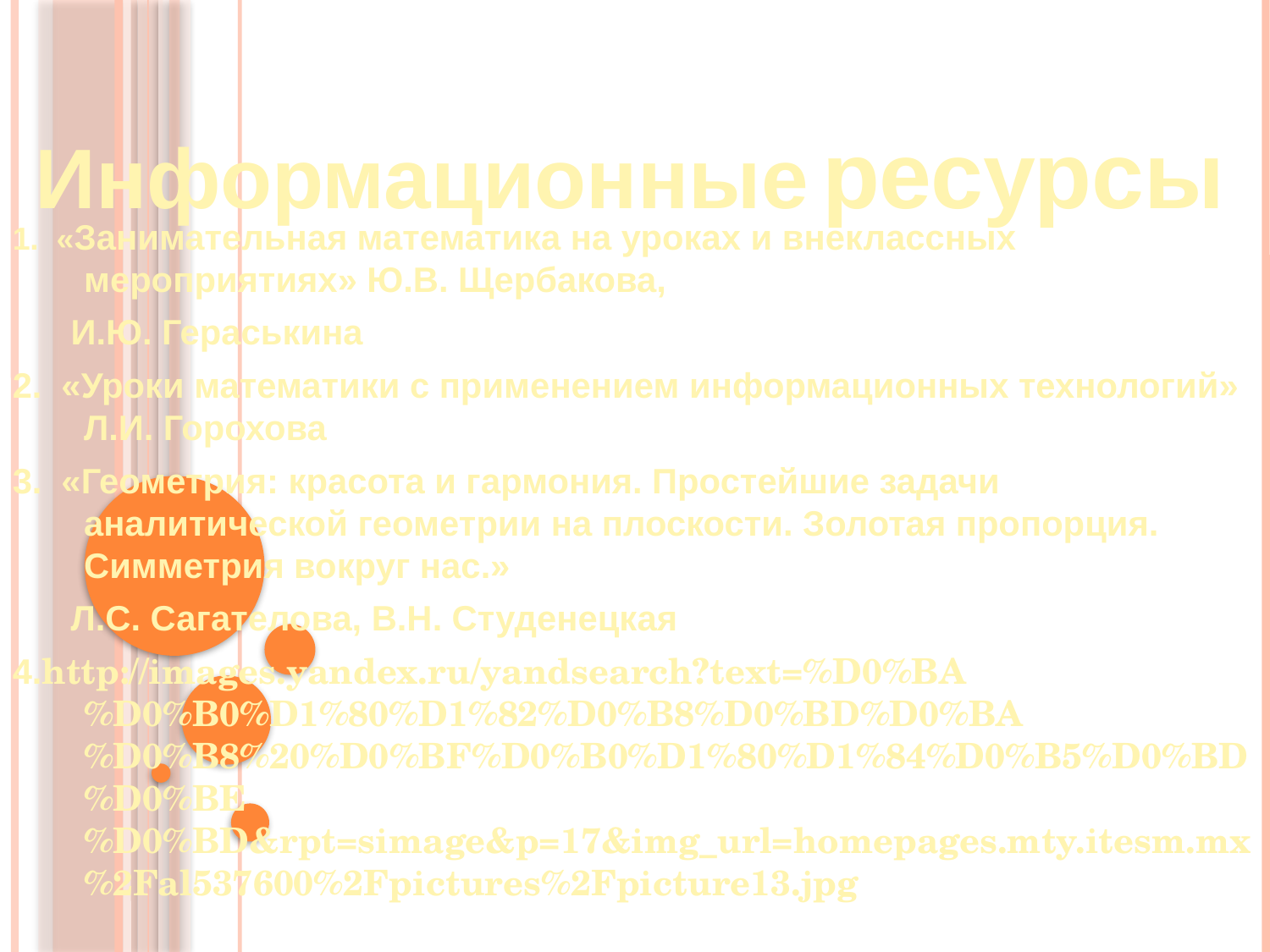

# Информационные ресурсы
1.  «Занимательная математика на уроках и внеклассных мероприятиях» Ю.В. Щербакова,
      И.Ю. Гераськина
2.  «Уроки математики с применением информационных технологий» Л.И. Горохова
3.  «Геометрия: красота и гармония. Простейшие задачи аналитической геометрии на плоскости. Золотая пропорция. Симметрия вокруг нас.»
      Л.С. Сагателова, В.Н. Студенецкая
4.http://images.yandex.ru/yandsearch?text=%D0%BA%D0%B0%D1%80%D1%82%D0%B8%D0%BD%D0%BA%D0%B8%20%D0%BF%D0%B0%D1%80%D1%84%D0%B5%D0%BD%D0%BE%D0%BD&rpt=simage&p=17&img_url=homepages.mty.itesm.mx%2Fal537600%2Fpictures%2Fpicture13.jpg